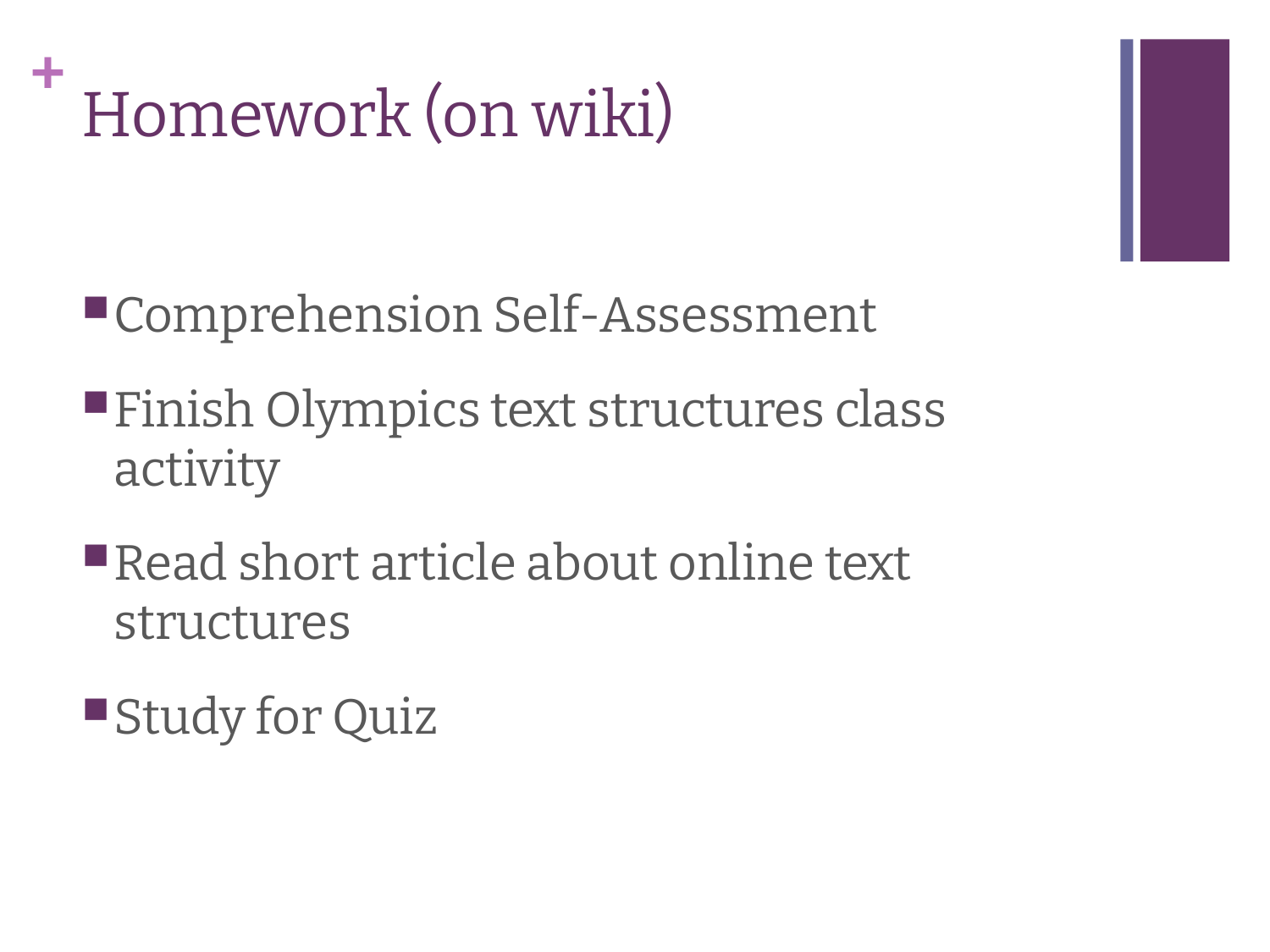

# Homework (on wiki)
Comprehension Self-Assessment
Finish Olympics text structures class activity
Read short article about online text structures
Study for Quiz